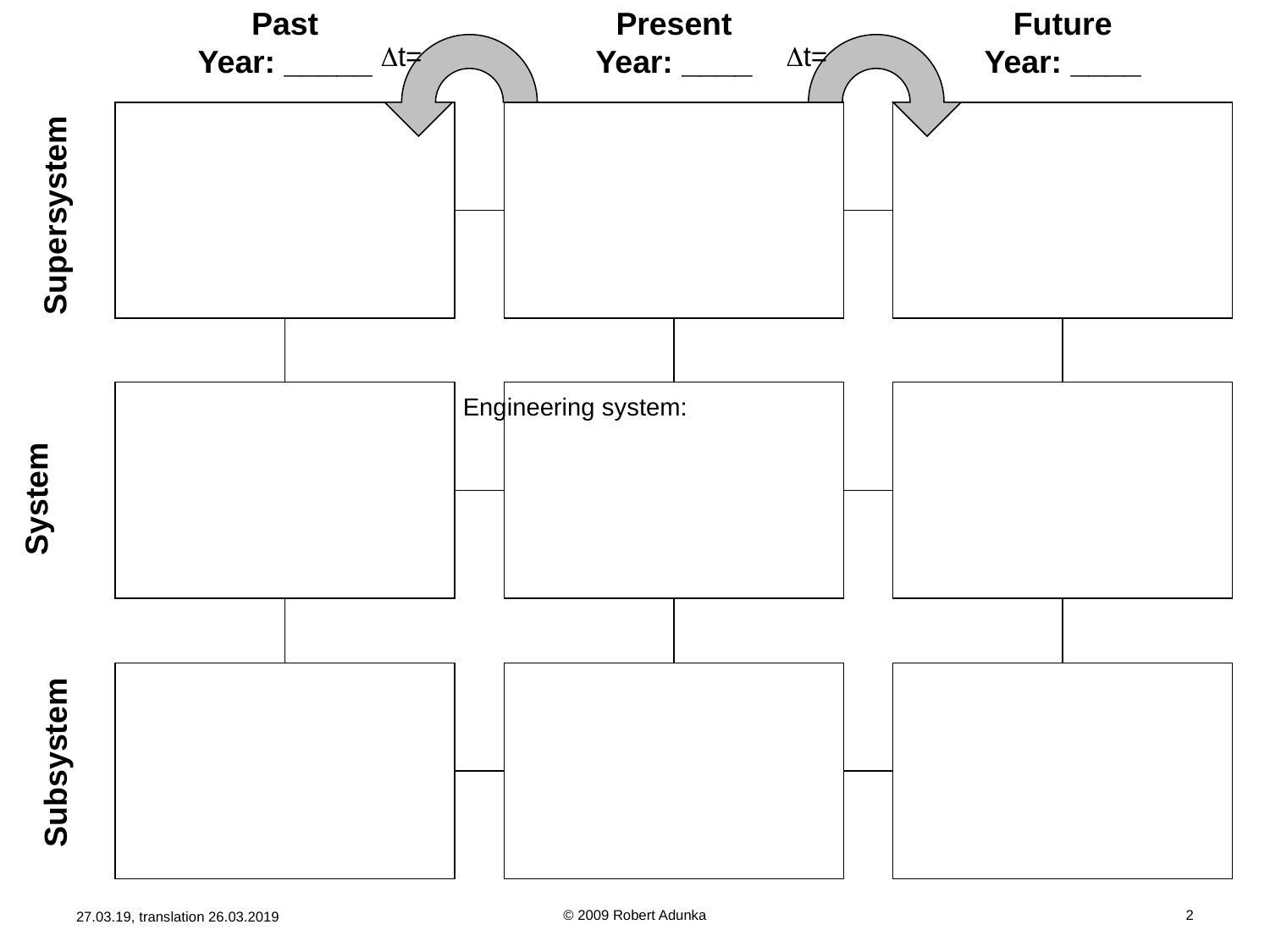

© 2009 Robert Adunka
2
27.03.19, translation 26.03.2019